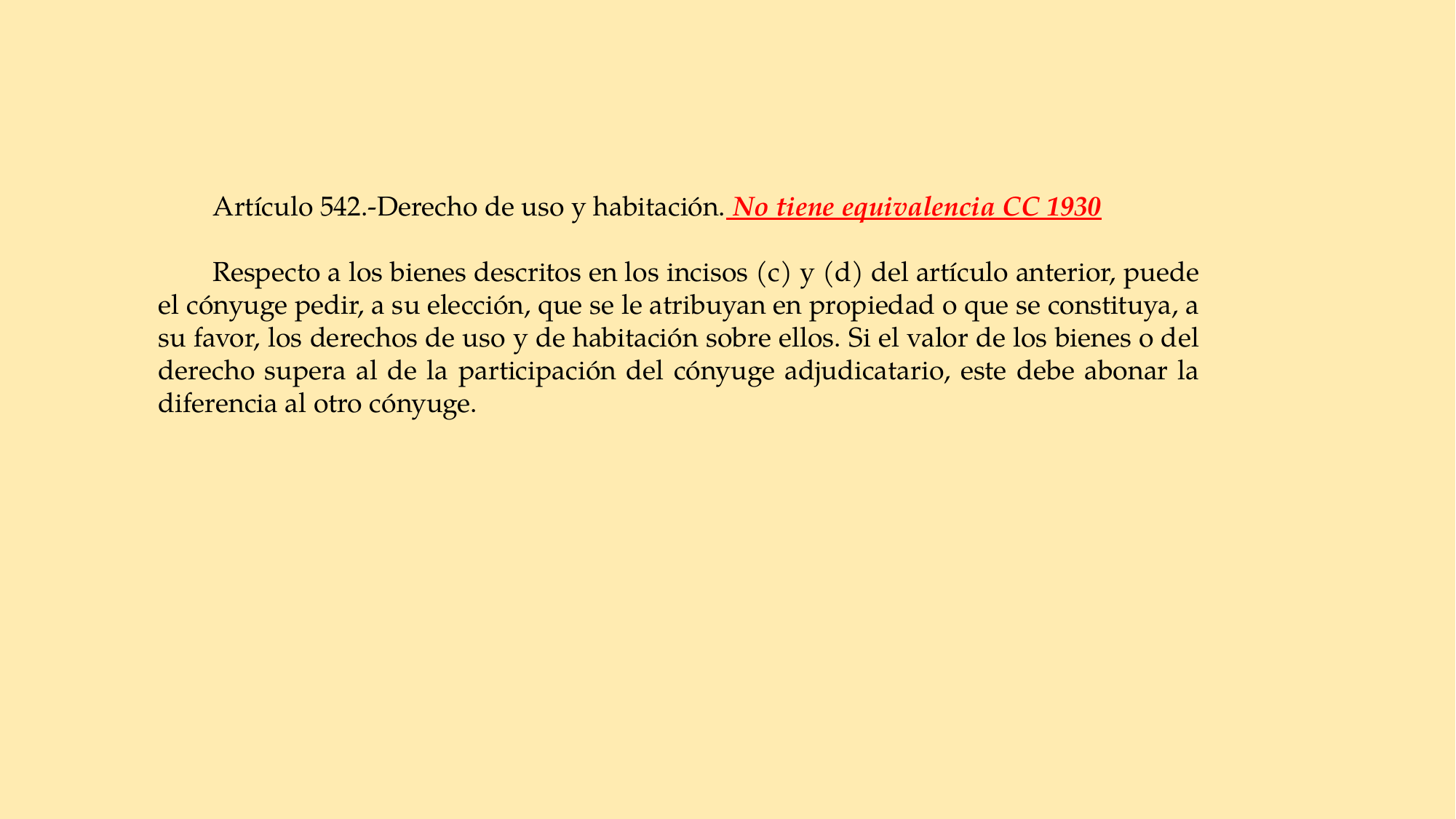

Artículo 542.-Derecho de uso y habitación. No tiene equivalencia CC 1930

Respecto a los bienes descritos en los incisos (c) y (d) del artículo anterior, puede el cónyuge pedir, a su elección, que se le atribuyan en propiedad o que se constituya, a su favor, los derechos de uso y de habitación sobre ellos. Si el valor de los bienes o del derecho supera al de la participación del cónyuge adjudicatario, este debe abonar la diferencia al otro cónyuge.